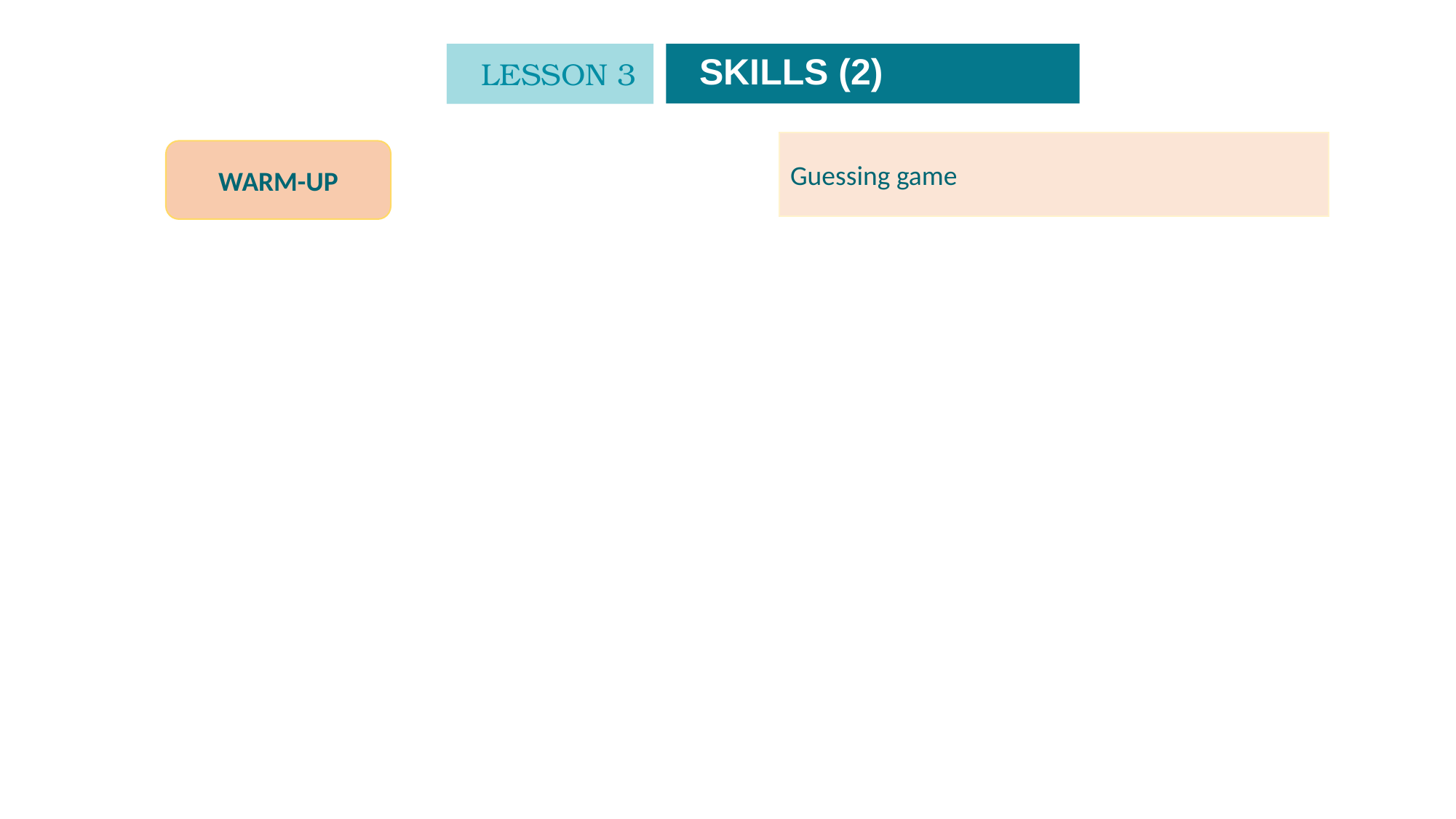

SKILLS (2)

LESSON 3
Guessing game
WARM-UP